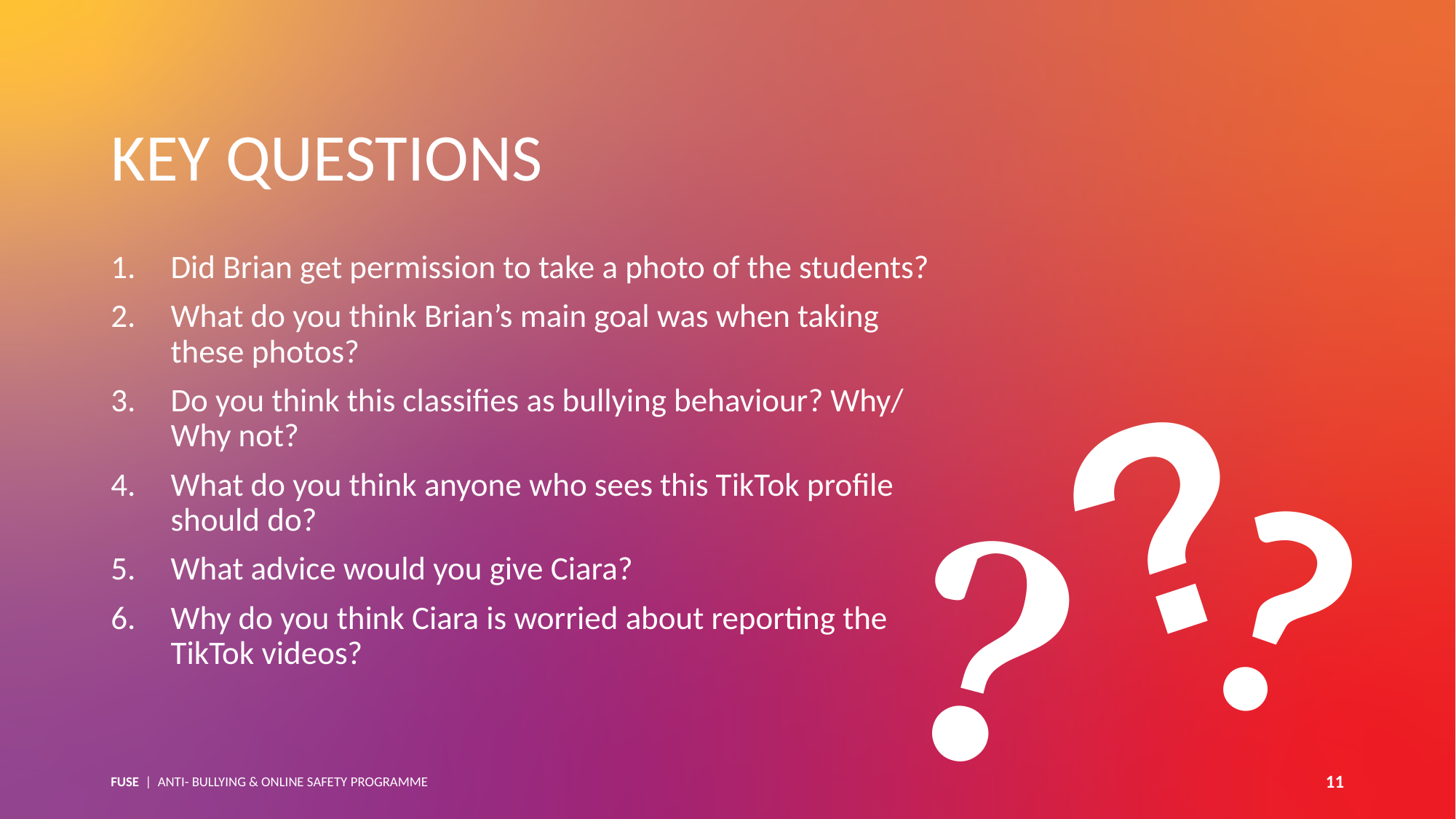

KEY QUESTIONS
Did Brian get permission to take a photo of the students?
What do you think Brian’s main goal was when taking these photos?
Do you think this classifies as bullying behaviour? Why/ Why not?
What do you think anyone who sees this TikTok profile should do?
What advice would you give Ciara?
Why do you think Ciara is worried about reporting the TikTok videos?
?
?
?
FUSE  |  ANTI- BULLYING & ONLINE SAFETY PROGRAMME
11